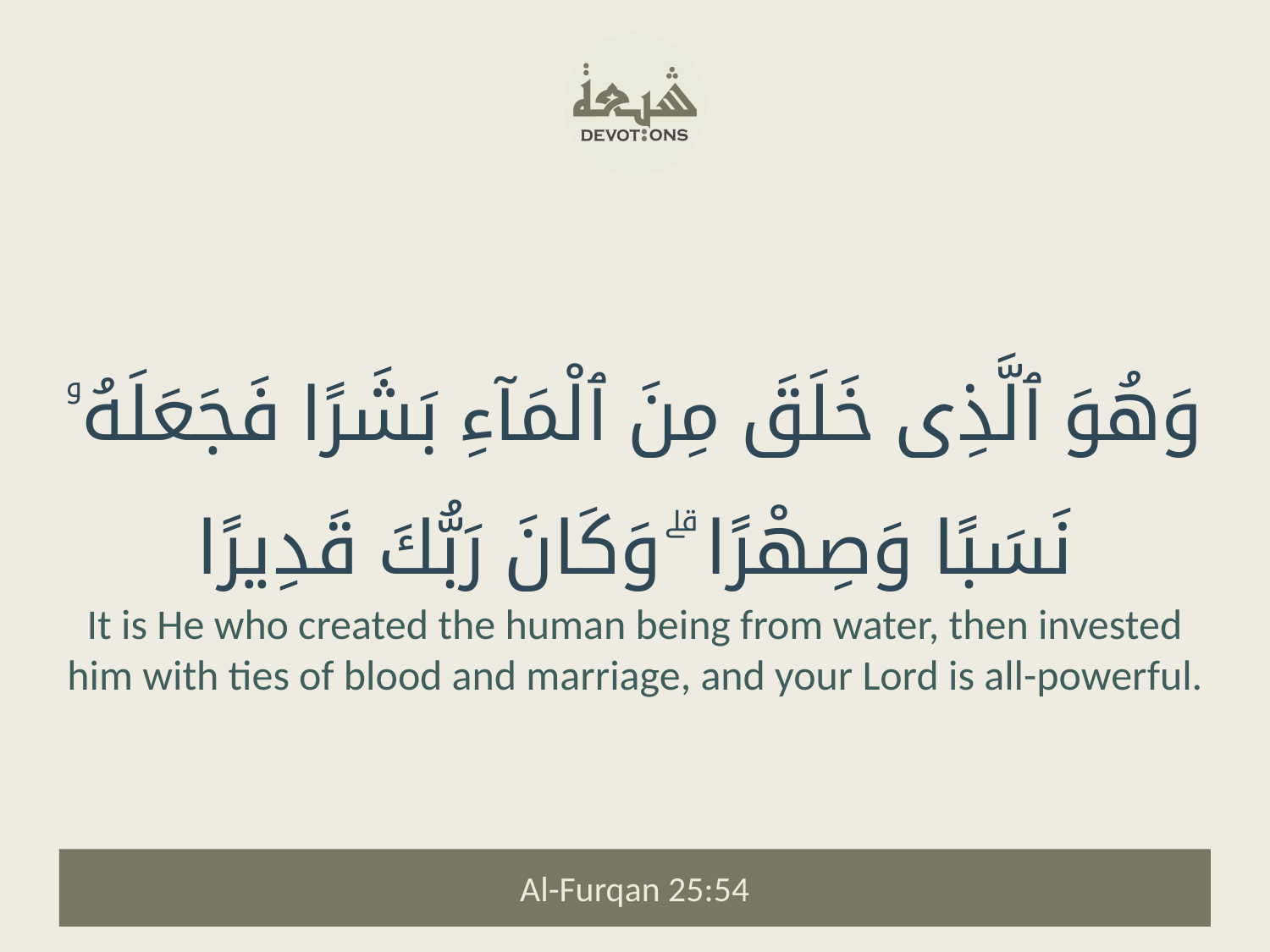

وَهُوَ ٱلَّذِى خَلَقَ مِنَ ٱلْمَآءِ بَشَرًا فَجَعَلَهُۥ نَسَبًا وَصِهْرًا ۗ وَكَانَ رَبُّكَ قَدِيرًا
It is He who created the human being from water, then invested him with ties of blood and marriage, and your Lord is all-powerful.
Al-Furqan 25:54